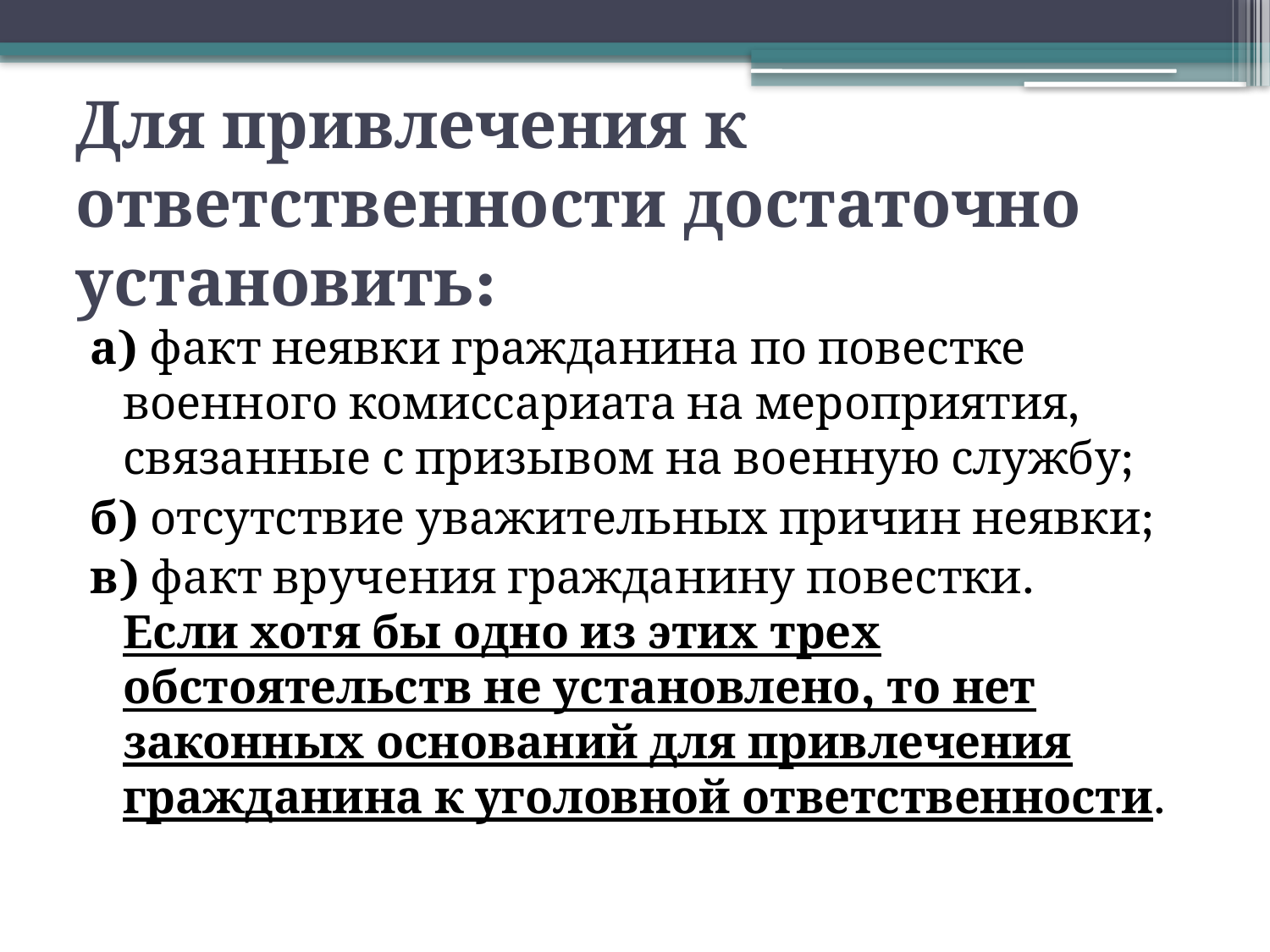

# Для привлечения к ответственности достаточно установить:
а) факт неявки гражданина по повестке военного комиссариата на мероприятия, связанные с призывом на военную службу;
б) отсутствие уважительных причин неявки;
в) факт вручения гражданину повестки.
Если хотя бы одно из этих трех обстоятельств не установлено, то нет законных оснований для привлечения гражданина к уголовной ответственности.